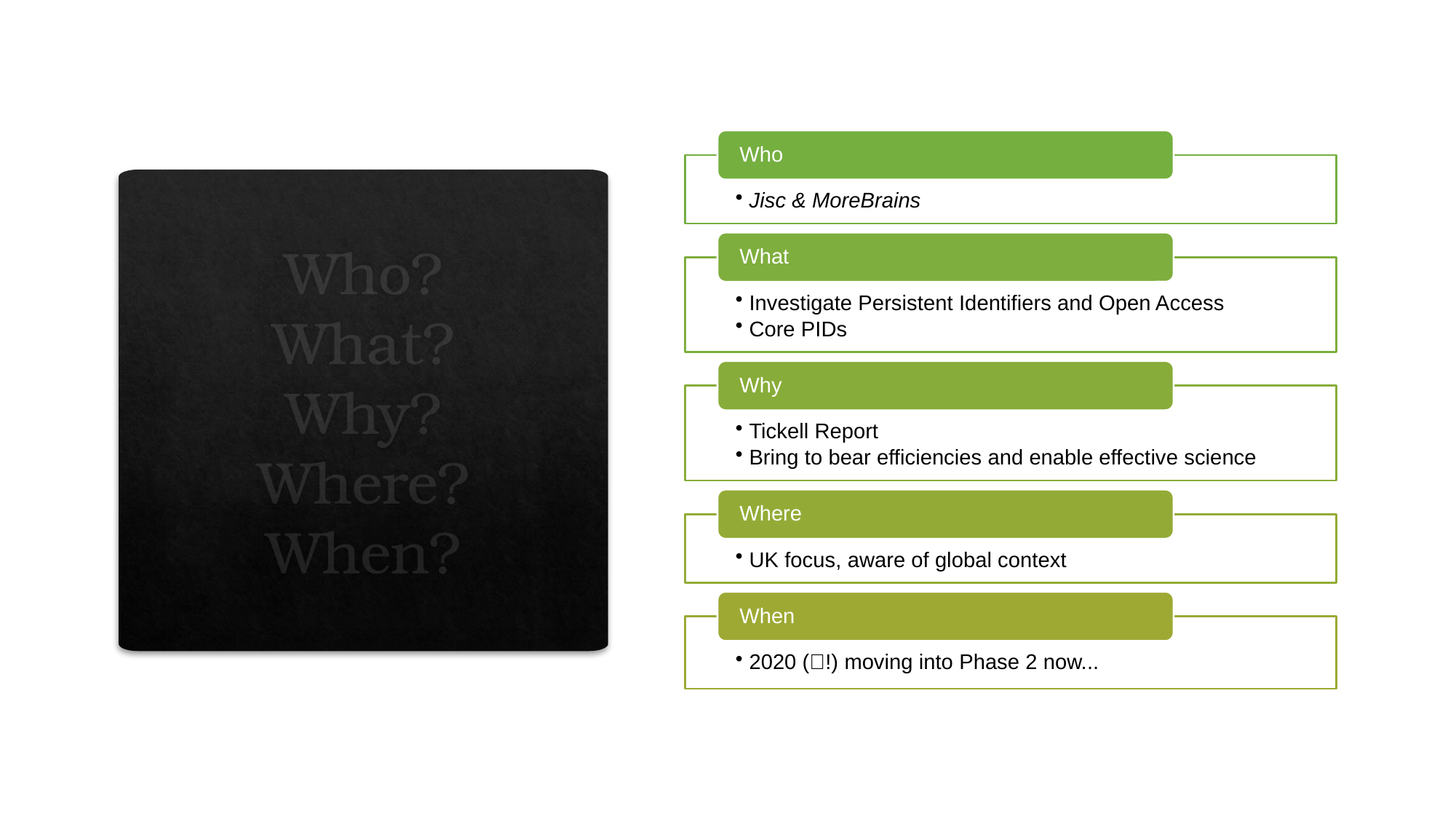

Jisc & MoreBrains
Who
Investigate Persistent Identifiers and Open Access
Core PIDs
What
Tickell Report
Bring to bear efficiencies and enable effective science
Why
UK focus, aware of global context
Where
2020 (🦠!) moving into Phase 2 now...
When

# Who? What? Why? Where? When?